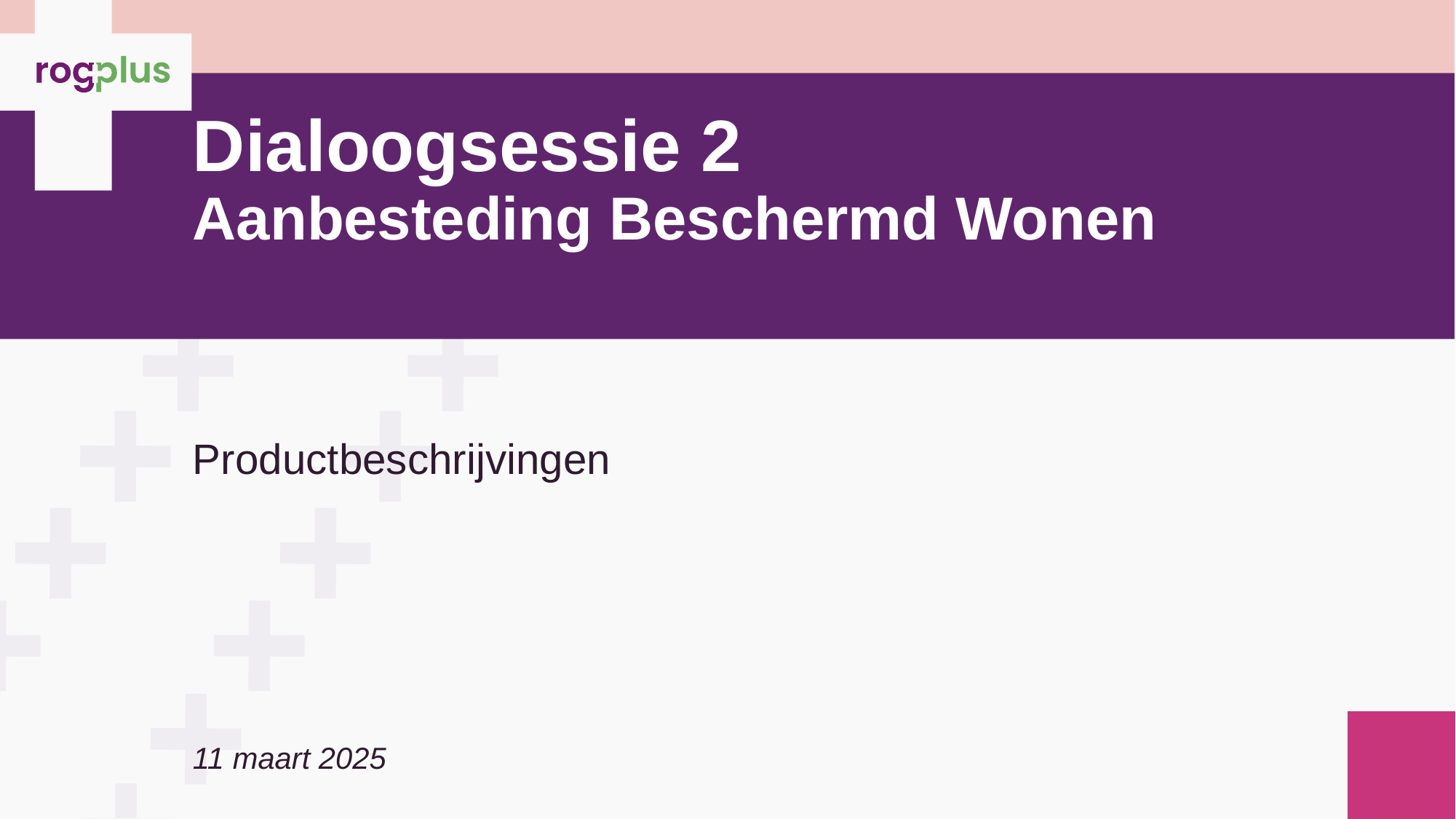

# Dialoogsessie 2 Aanbesteding Beschermd Wonen
Productbeschrijvingen

11 maart 2025